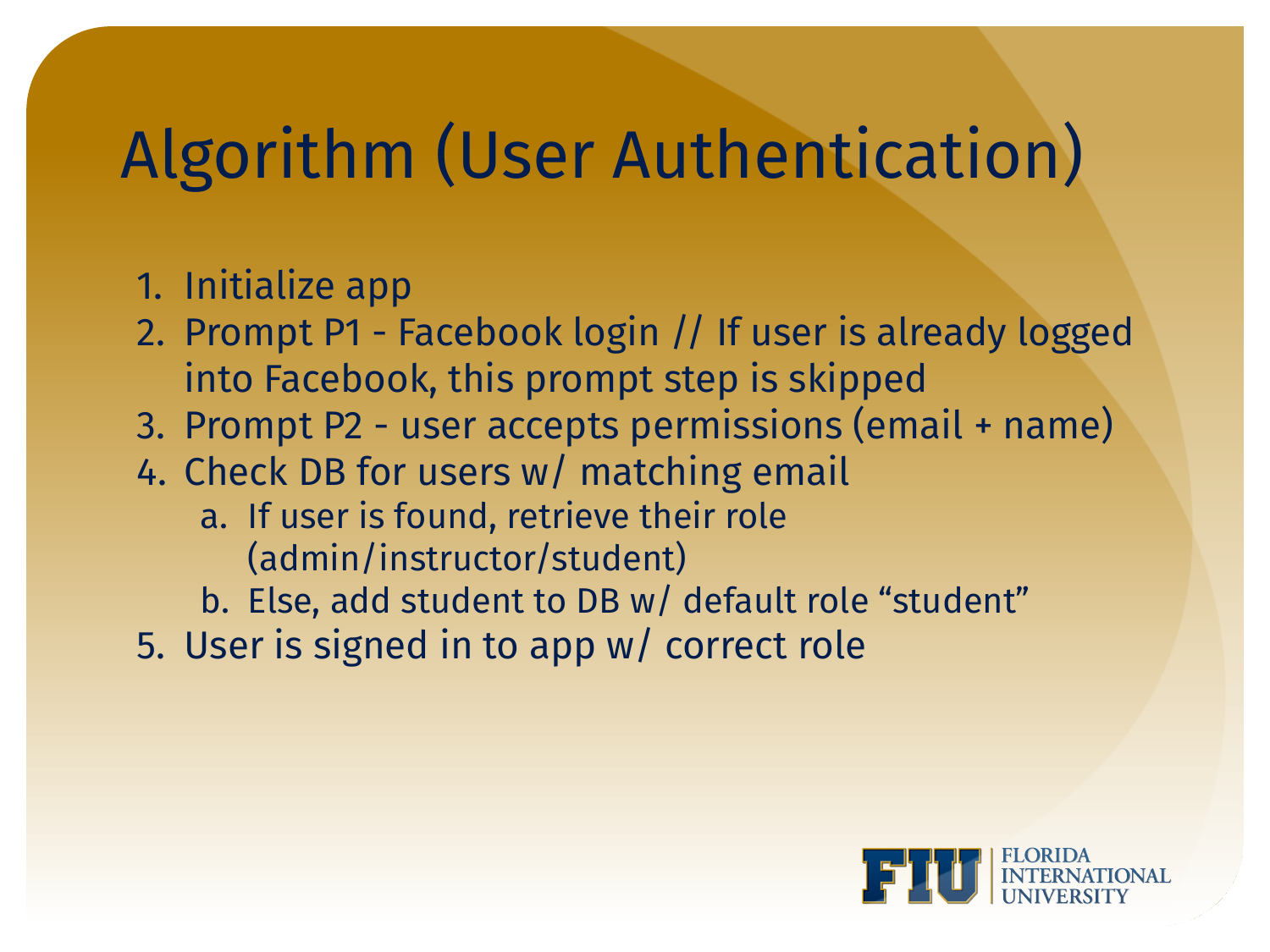

# Algorithm (User Authentication)
Initialize app
Prompt P1 - Facebook login // If user is already logged into Facebook, this prompt step is skipped
Prompt P2 - user accepts permissions (email + name)
Check DB for users w/ matching email
If user is found, retrieve their role (admin/instructor/student)
Else, add student to DB w/ default role “student”
User is signed in to app w/ correct role